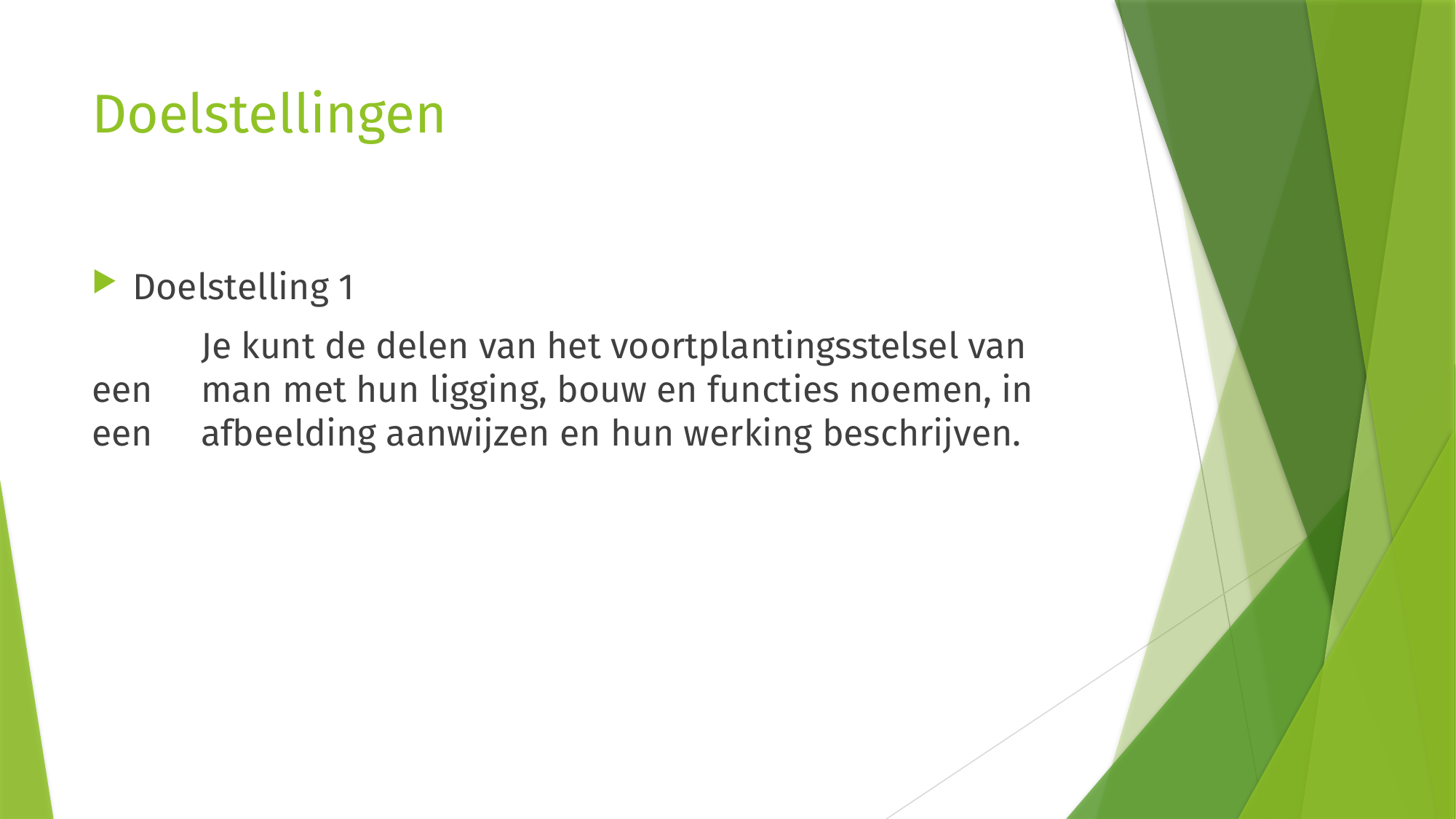

# Doelstellingen
Doelstelling 1
	Je kunt de delen van het voortplantingsstelsel van een 	man met hun ligging, bouw en functies noemen, in een 	afbeelding aanwijzen en hun werking beschrijven.